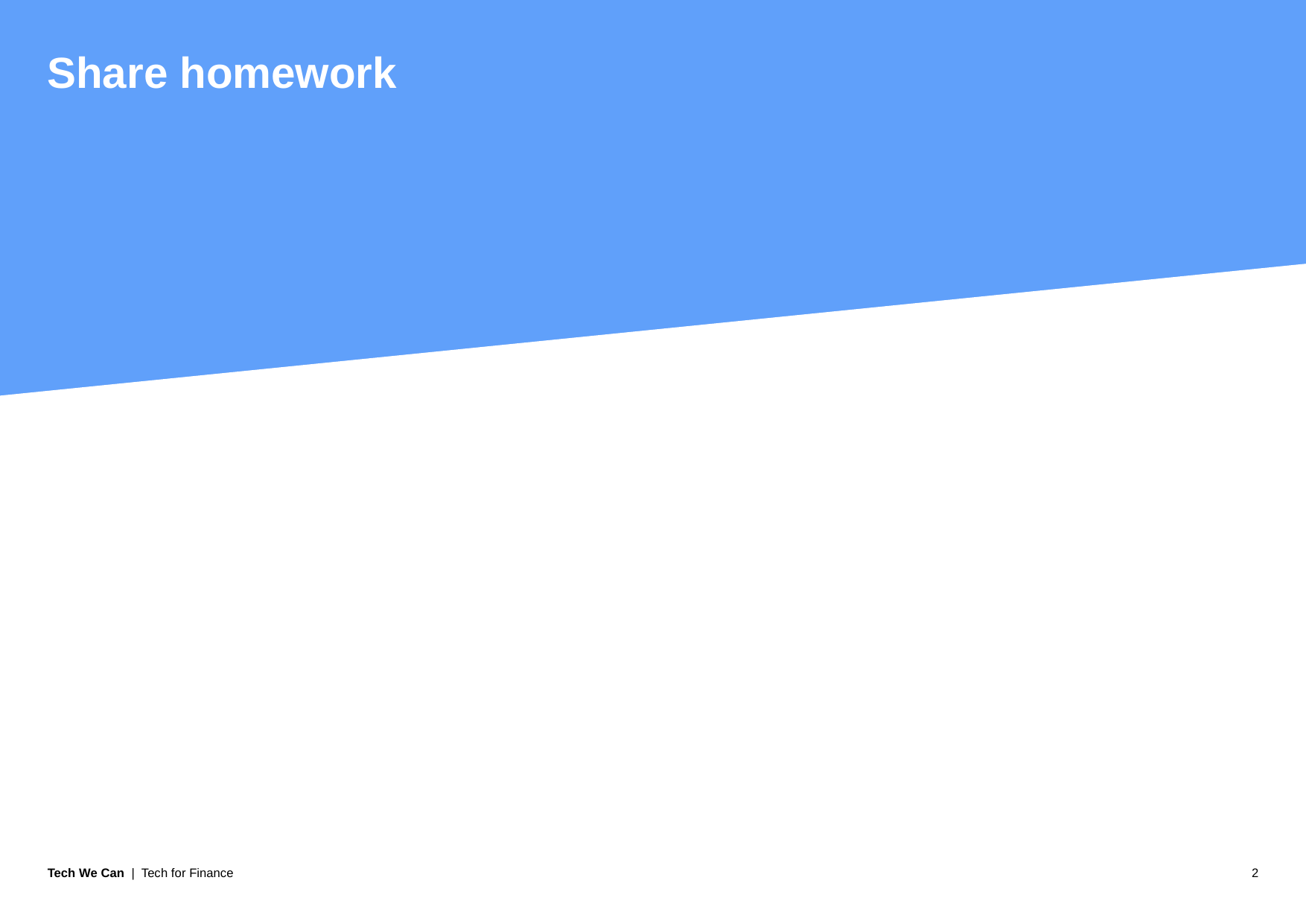

# Share homework

Tech We Can  |  Tech for Finance
2